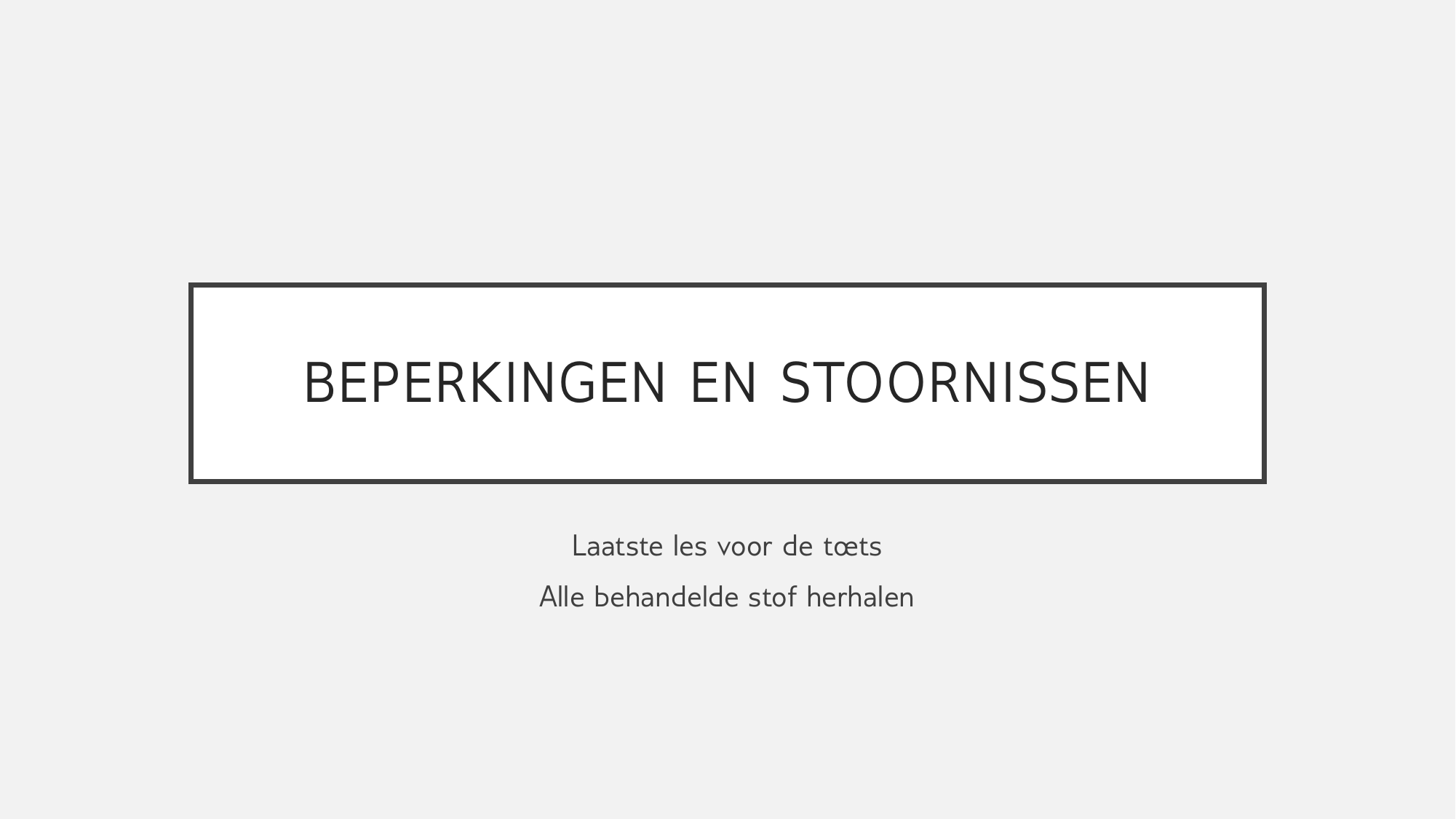

# Beperkingen en stoornissen
Laatste les voor de toets
Alle behandelde stof herhalen